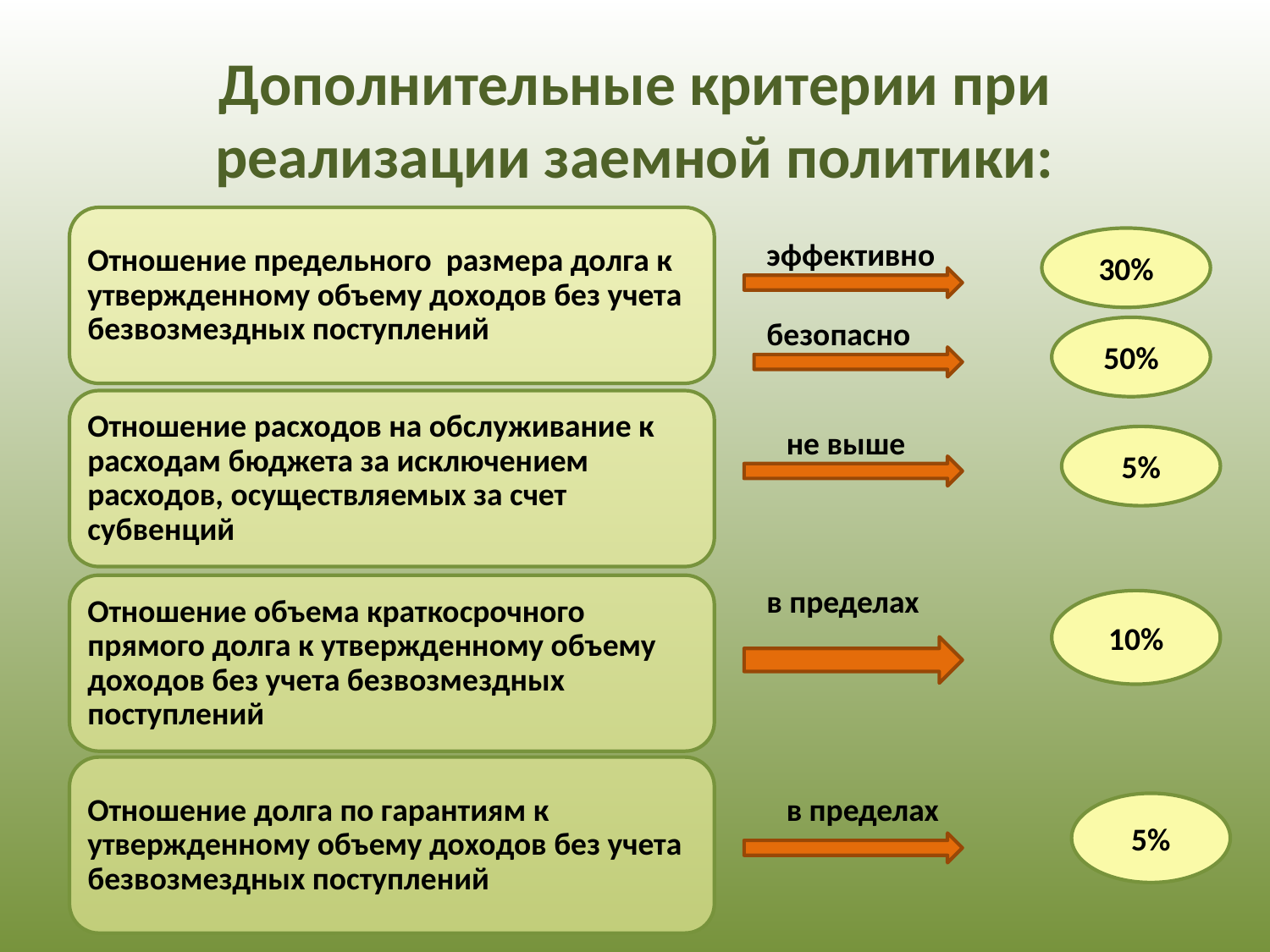

# Дополнительные критерии при реализации заемной политики:
Отношение предельного  размера долга к утвержденному объему доходов без учета безвозмездных поступлений
Отношение расходов на обслуживание к расходам бюджета за исключением  расходов, осуществляемых за счет субвенций
Отношение объема краткосрочного  прямого долга к утвержденному объему доходов без учета безвозмездных поступлений
Отношение долга по гарантиям к утвержденному объему доходов без учета безвозмездных поступлений
эффективно
30%

безопасно
50%

не выше
5%

в пределах
10%

в пределах
5%